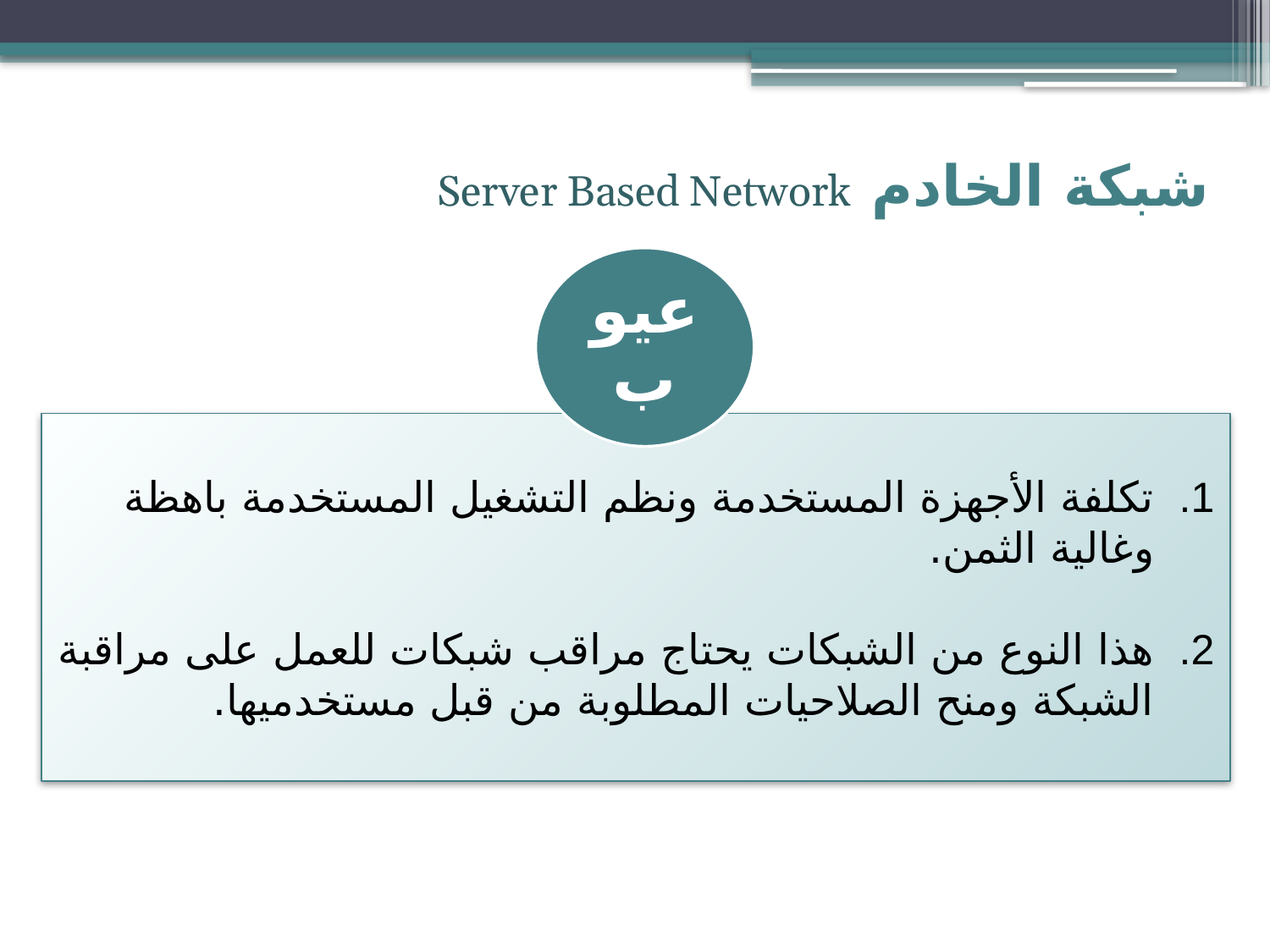

شبكة الخادم Server Based Network

عيوب

تكلفة الأجهزة المستخدمة ونظم التشغيل المستخدمة باهظة وغالية الثمن.

هذا النوع من الشبكات يحتاج مراقب شبكات للعمل على مراقبة الشبكة ومنح الصلاحيات المطلوبة من قبل مستخدميها.